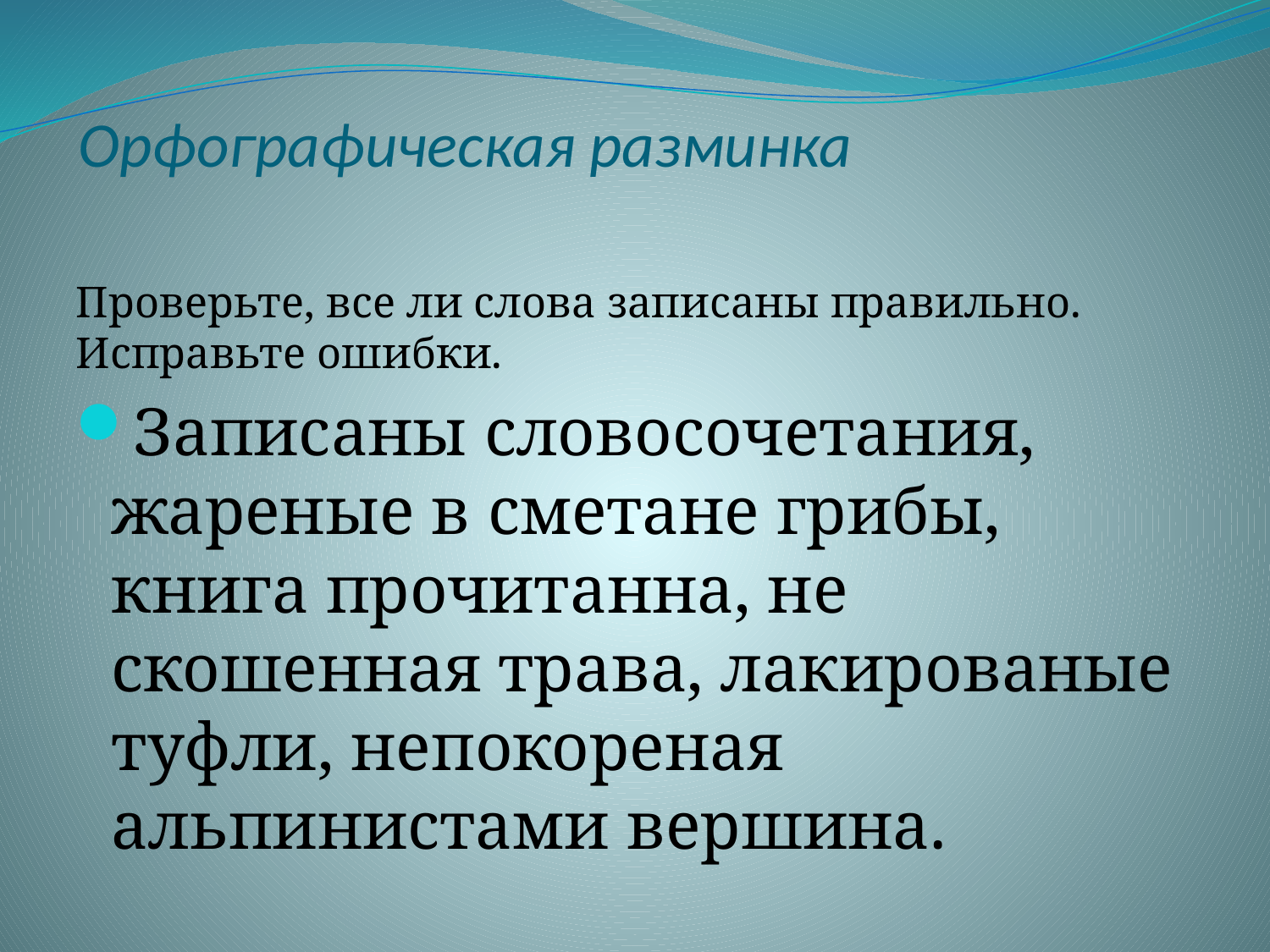

# Орфографическая разминка
Проверьте, все ли слова записаны правильно. Исправьте ошибки.
Записаны словосочетания, жареные в сметане грибы, книга прочитанна, не скошенная трава, лакированые туфли, непокореная альпинистами вершина.